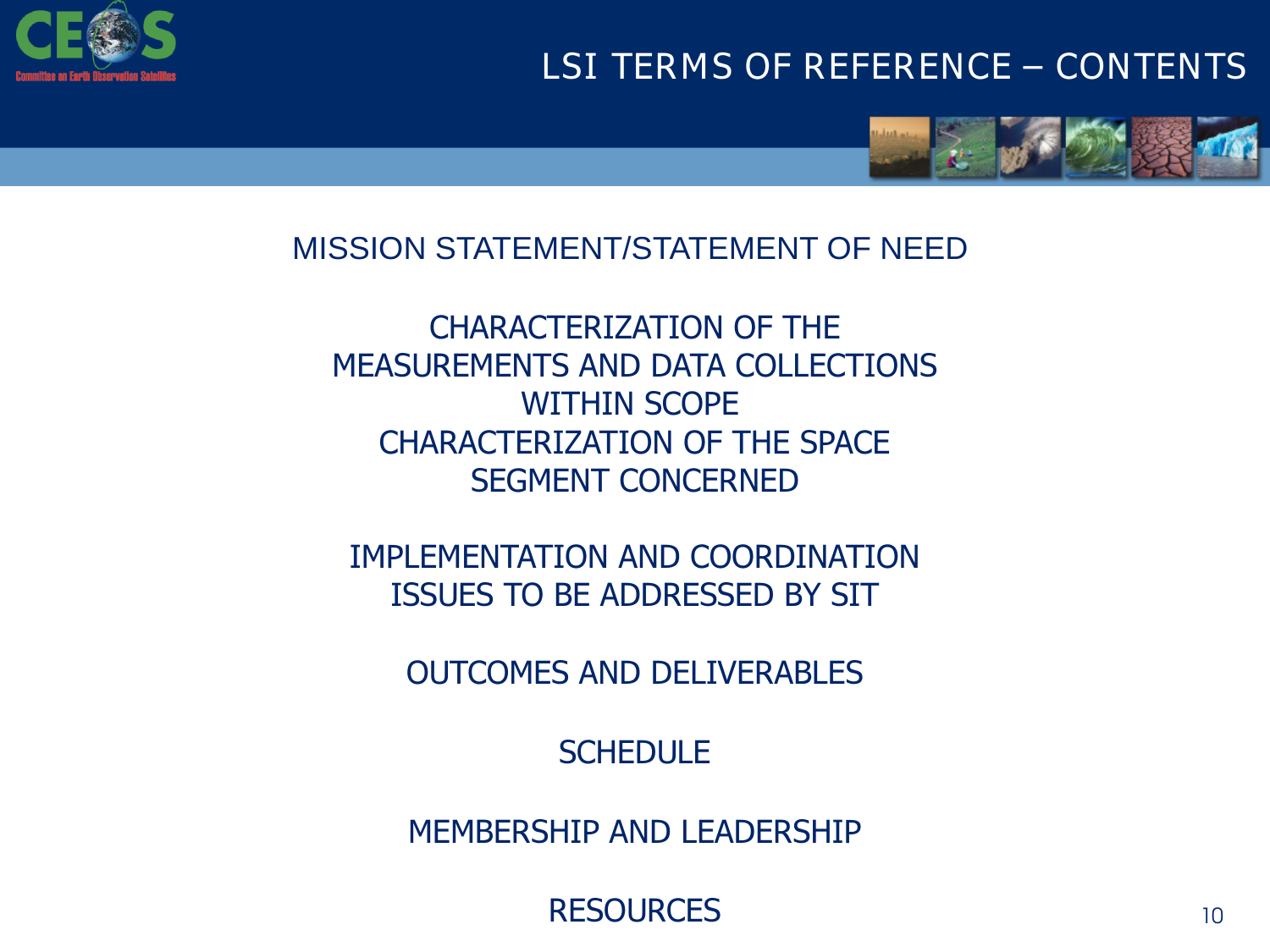

LSI Terms of Reference – Contents
Mission Statement/Statement of Need
Characterization of the Measurements and Data Collections within Scope
Characterization of the Space Segment Concerned
Implementation and Coordination Issues to be Addressed by SIT
Outcomes and Deliverables
Schedule
Membership and Leadership
Resources
10